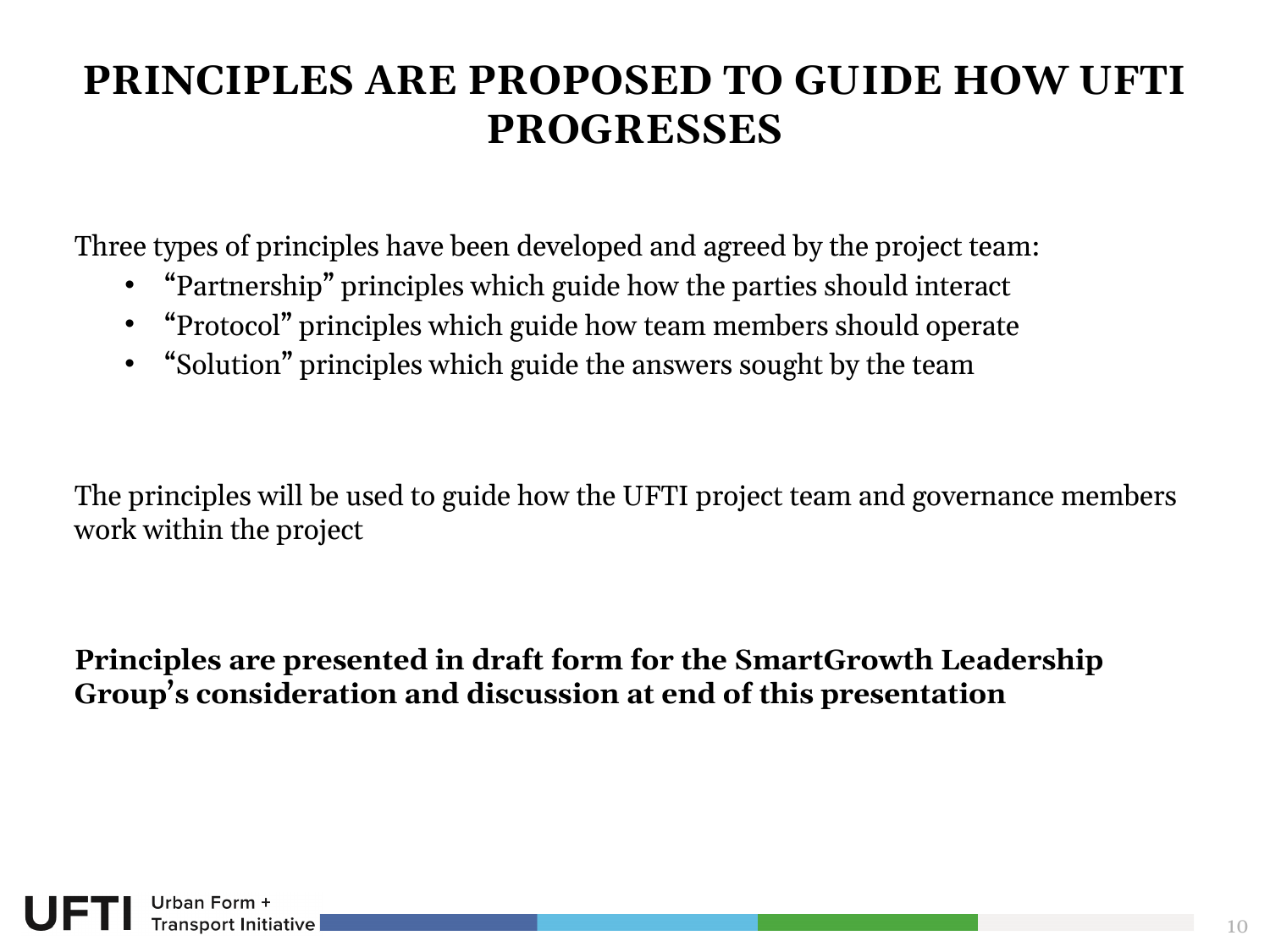

# Principles are proposed to guide how UFTI progresses
Three types of principles have been developed and agreed by the project team:
“Partnership” principles which guide how the parties should interact
“Protocol” principles which guide how team members should operate
“Solution” principles which guide the answers sought by the team

The principles will be used to guide how the UFTI project team and governance members work within the project

Principles are presented in draft form for the SmartGrowth Leadership Group’s consideration and discussion at end of this presentation
10